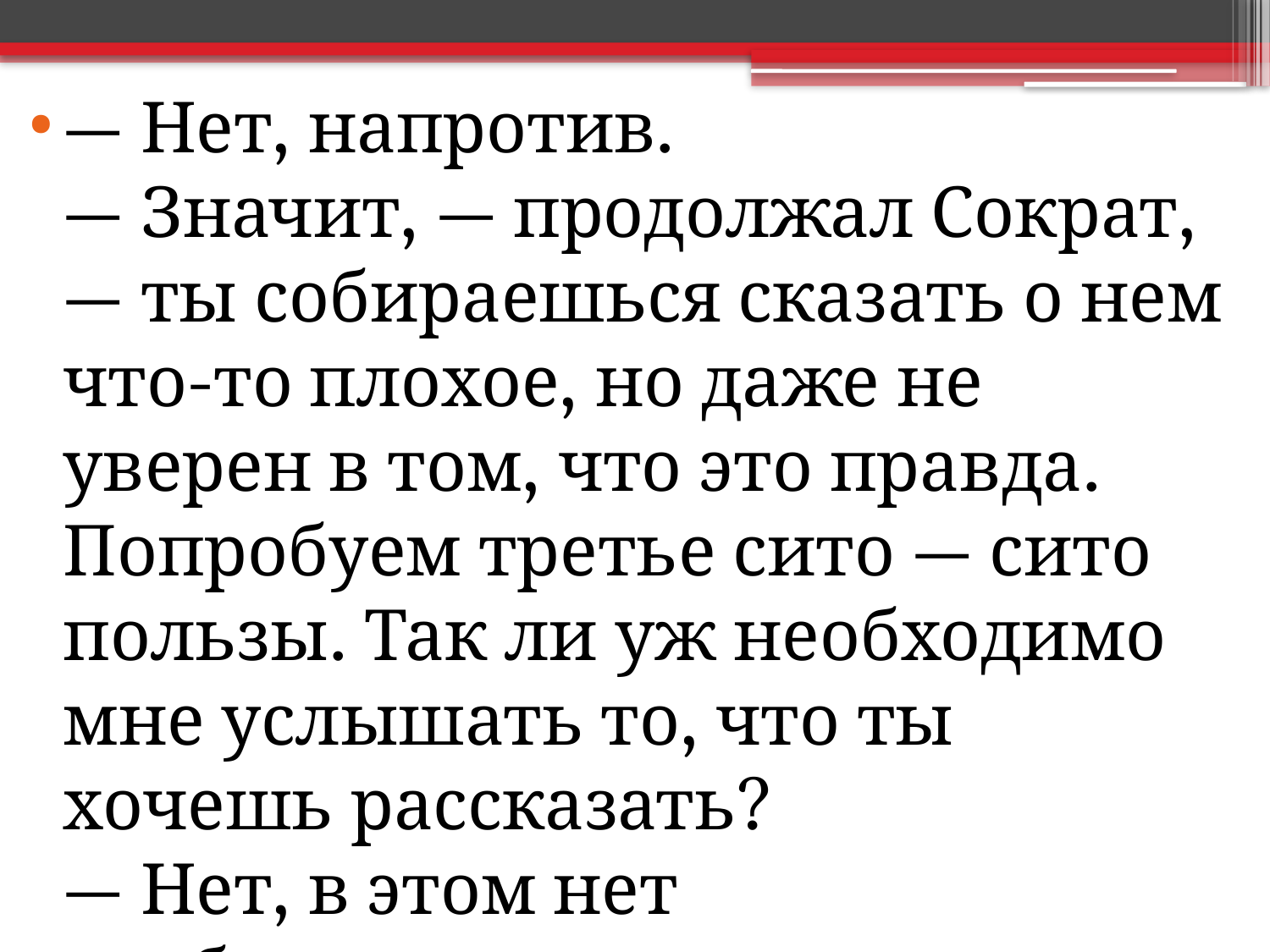

— Нет, напротив.
— Значит, — продолжал Сократ, — ты собираешься сказать о нем что-то плохое, но даже не уверен в том, что это правда. Попробуем третье сито — сито пользы. Так ли уж необходимо мне услышать то, что ты хочешь рассказать?
— Нет, в этом нет необходимости.